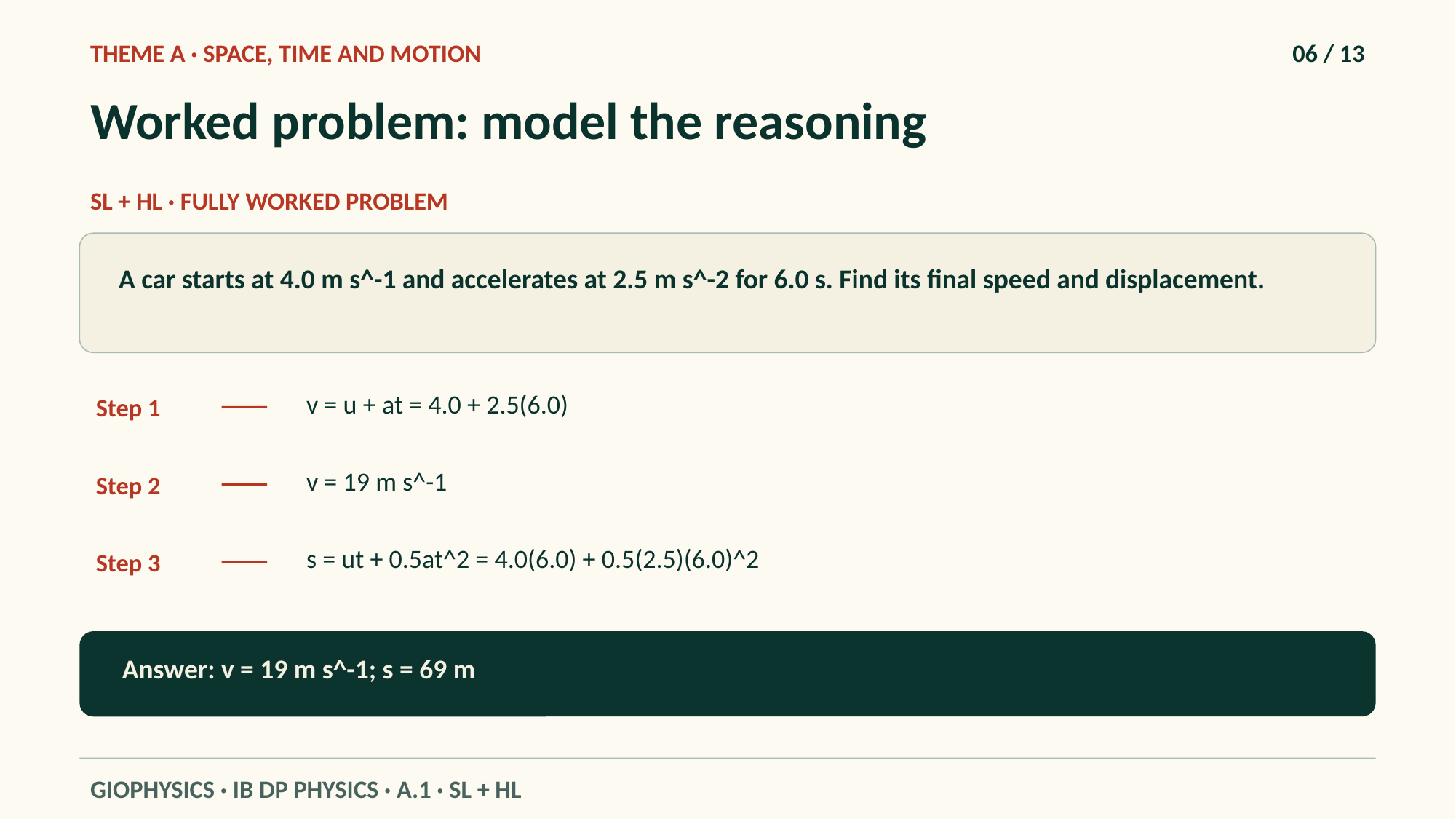

THEME A · SPACE, TIME AND MOTION
06 / 13
Worked problem: model the reasoning
SL + HL · FULLY WORKED PROBLEM

A car starts at 4.0 m s^-1 and accelerates at 2.5 m s^-2 for 6.0 s. Find its final speed and displacement.
v = u + at = 4.0 + 2.5(6.0)
Step 1

v = 19 m s^-1
Step 2

s = ut + 0.5at^2 = 4.0(6.0) + 0.5(2.5)(6.0)^2
Step 3

Answer: v = 19 m s^-1; s = 69 m

GIOPHYSICS · IB DP PHYSICS · A.1 · SL + HL